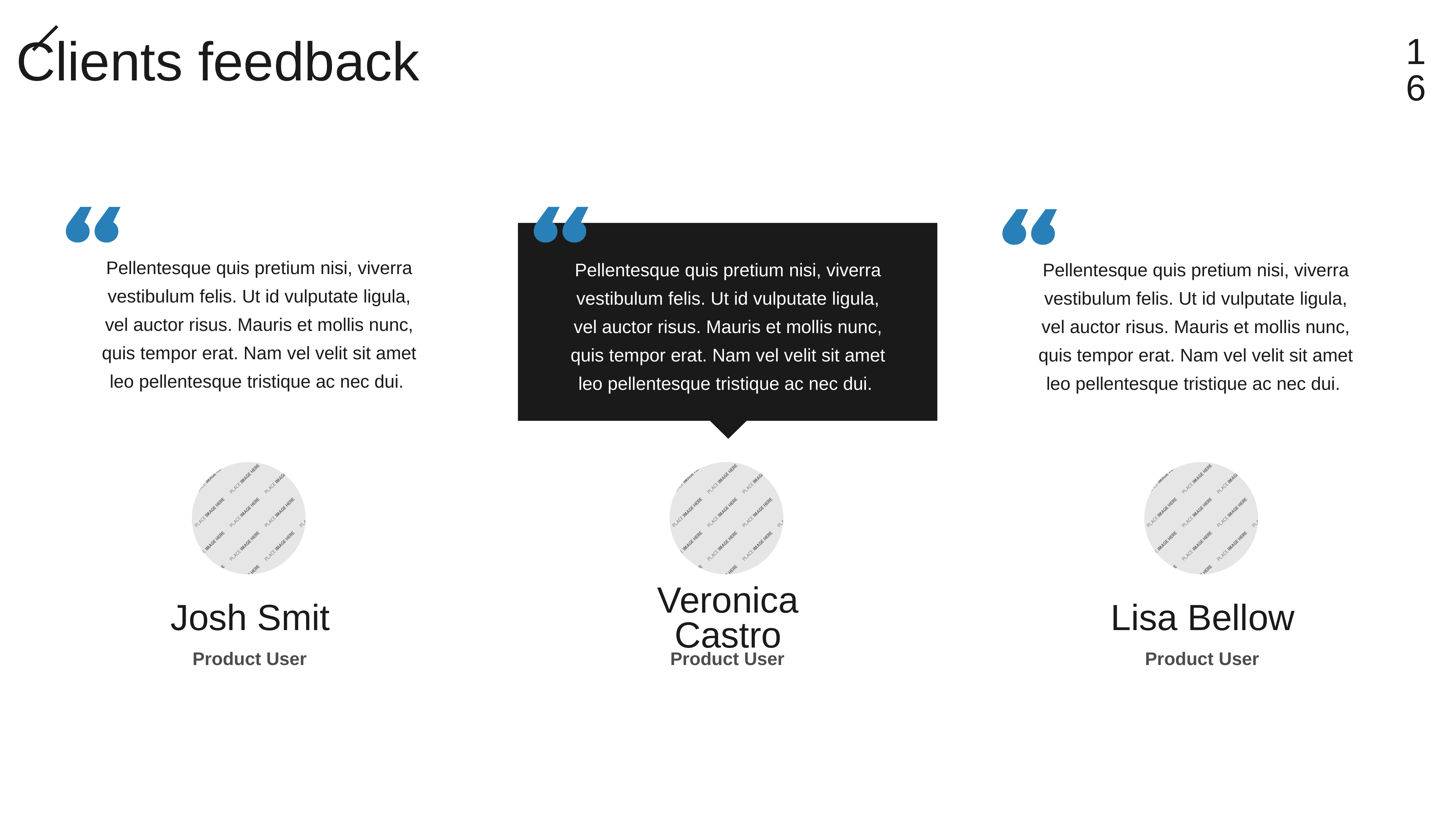

16
Clients feedback

Pellentesque quis pretium nisi, viverra vestibulum felis. Ut id vulputate ligula, vel auctor risus. Mauris et mollis nunc, quis tempor erat. Nam vel velit sit amet leo pellentesque tristique ac nec dui.
Pellentesque quis pretium nisi, viverra vestibulum felis. Ut id vulputate ligula, vel auctor risus. Mauris et mollis nunc, quis tempor erat. Nam vel velit sit amet leo pellentesque tristique ac nec dui.
Pellentesque quis pretium nisi, viverra vestibulum felis. Ut id vulputate ligula, vel auctor risus. Mauris et mollis nunc, quis tempor erat. Nam vel velit sit amet leo pellentesque tristique ac nec dui.

Josh Smit
Veronica Castro
Lisa Bellow
Product User
Product User
Product User